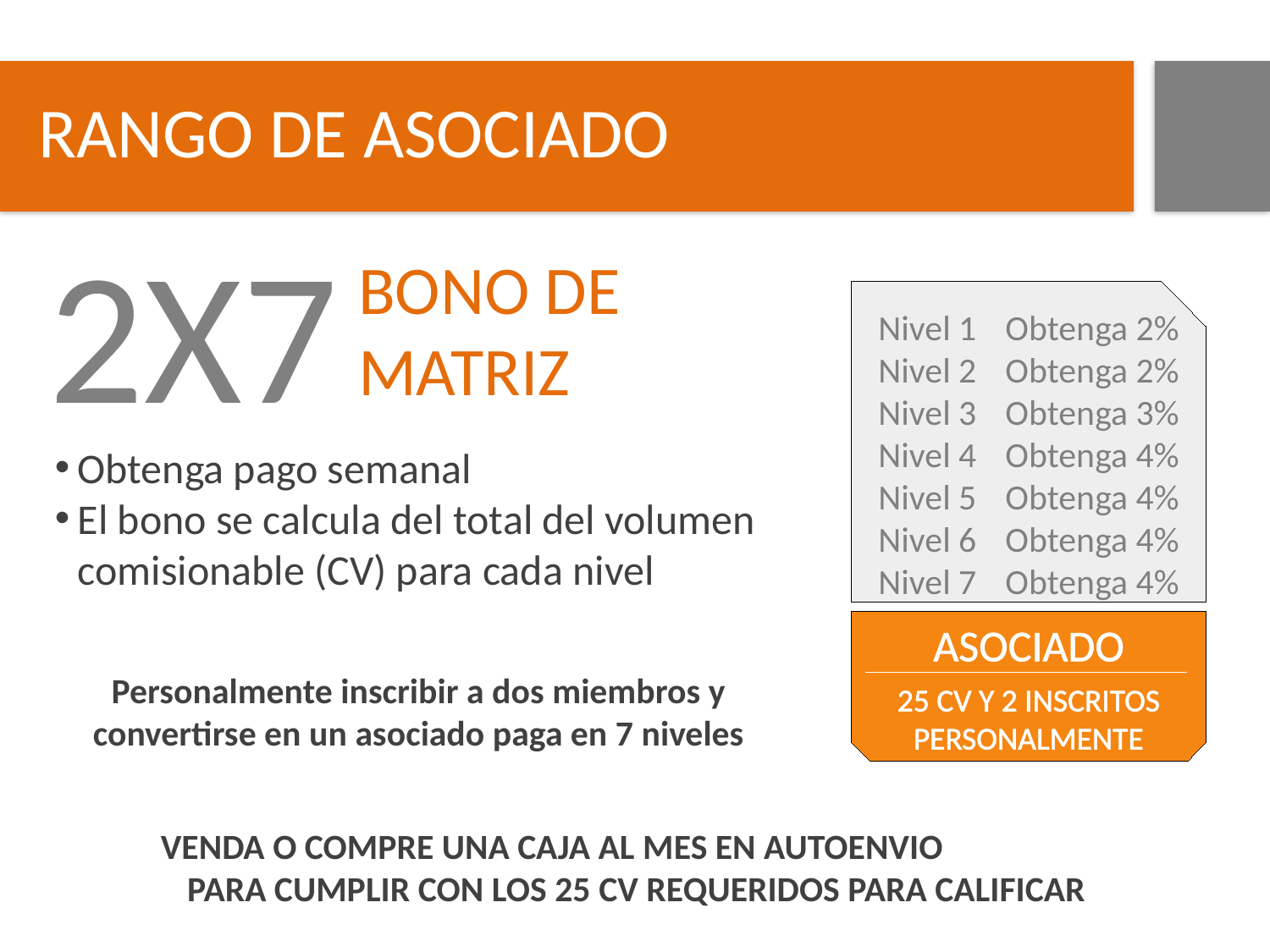

RANGO DE ASOCIADO
2X7
BONO DE
MATRIZ

Nivel 1	Obtenga 2%
Nivel 2	Obtenga 2%
Nivel 3	Obtenga 3%
Nivel 4	Obtenga 4%
Nivel 5	Obtenga 4%
Nivel 6	Obtenga 4%
Nivel 7	Obtenga 4%

Obtenga pago semanal
El bono se calcula del total del volumen comisionable (CV) para cada nivel
ASOCIADO
25 CV Y 2 INSCRITOS PERSONALMENTE
Personalmente inscribir a dos miembros y convertirse en un asociado paga en 7 niveles

VENDA O COMPRE UNA CAJA AL MES EN AUTOENVIO                      PARA CUMPLIR CON LOS 25 CV REQUERIDOS PARA CALIFICAR